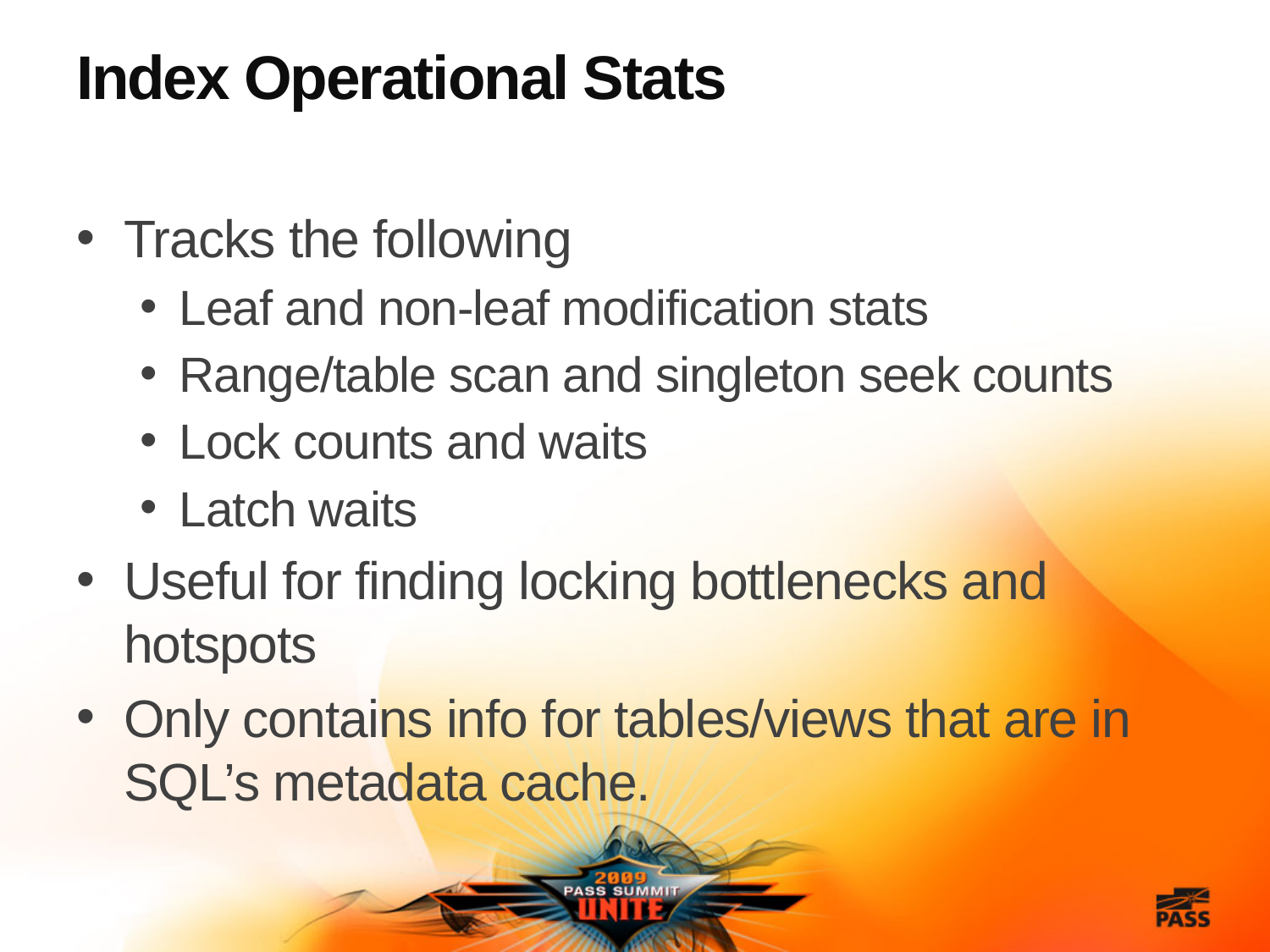

# Index Operational Stats
Tracks the following
Leaf and non-leaf modification stats
Range/table scan and singleton seek counts
Lock counts and waits
Latch waits
Useful for finding locking bottlenecks and hotspots
Only contains info for tables/views that are in SQL’s metadata cache.